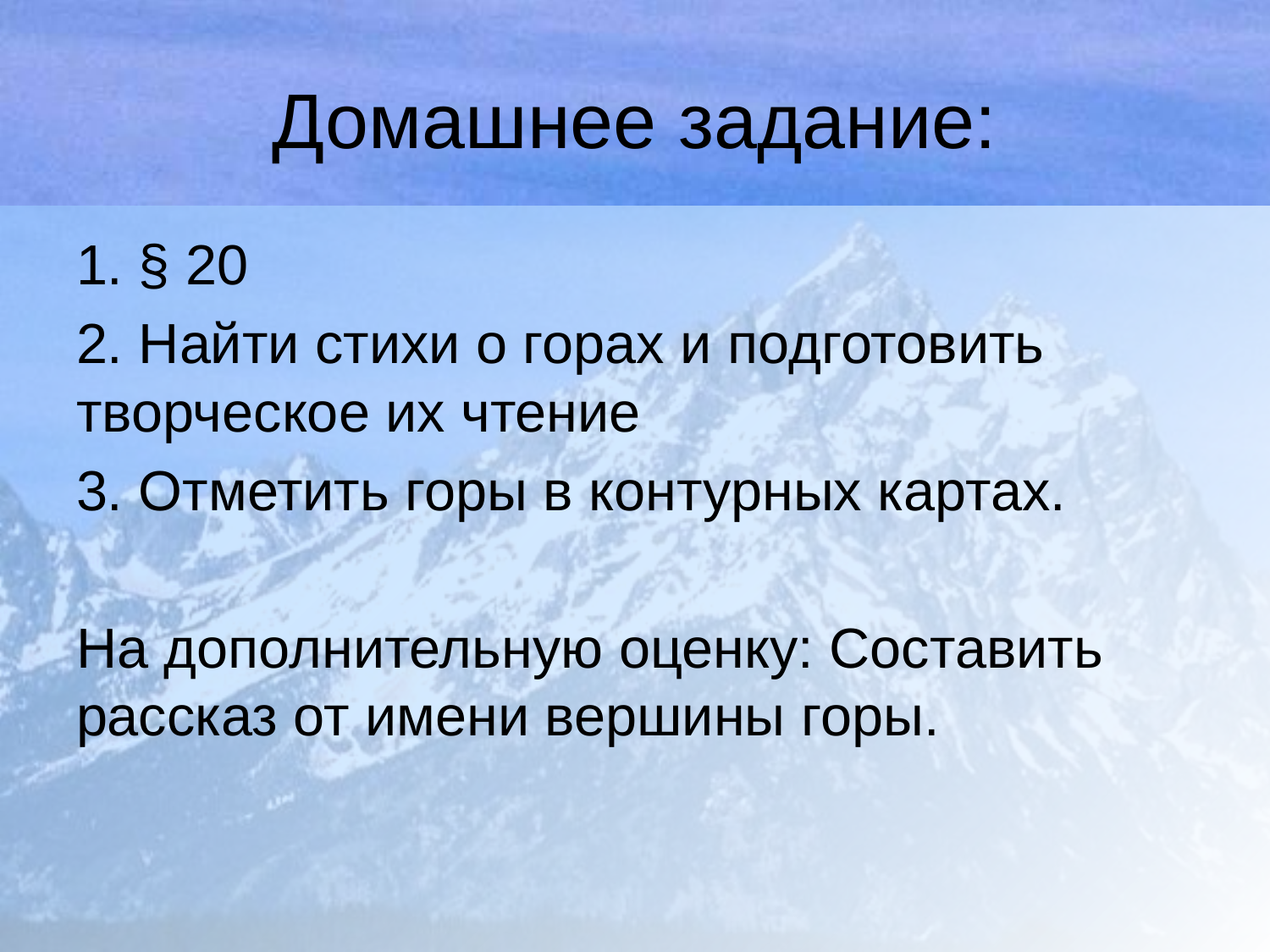

# Домашнее задание:
1. § 20
2. Найти стихи о горах и подготовить творческое их чтение
3. Отметить горы в контурных картах.

На дополнительную оценку: Составить рассказ от имени вершины горы.